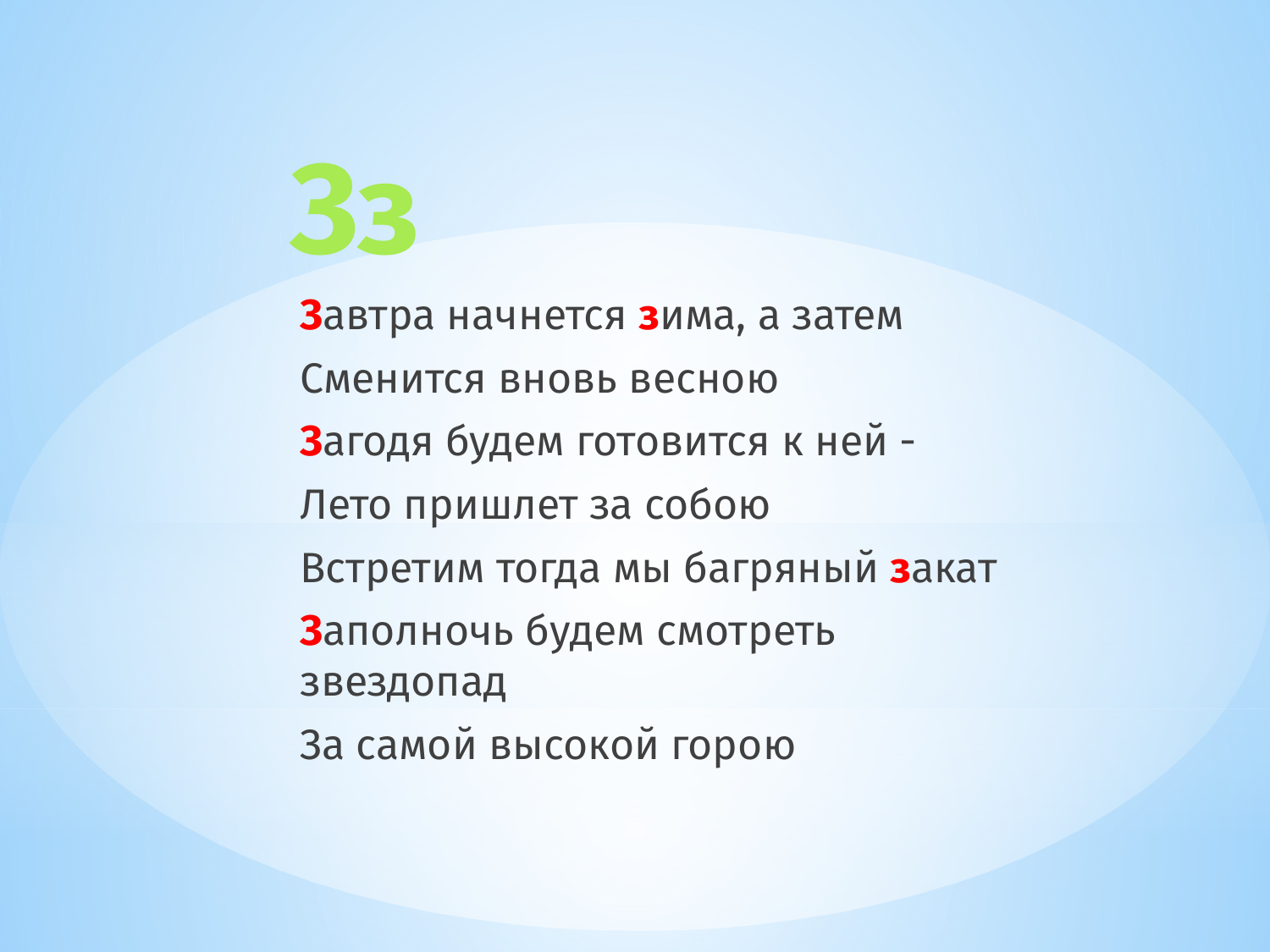

# Зз
Завтра начнется зима, а затем
Сменится вновь весною
Загодя будем готовится к ней -
Лето пришлет за собою
Встретим тогда мы багряный закат
Заполночь будем смотреть звездопад
За самой высокой горою